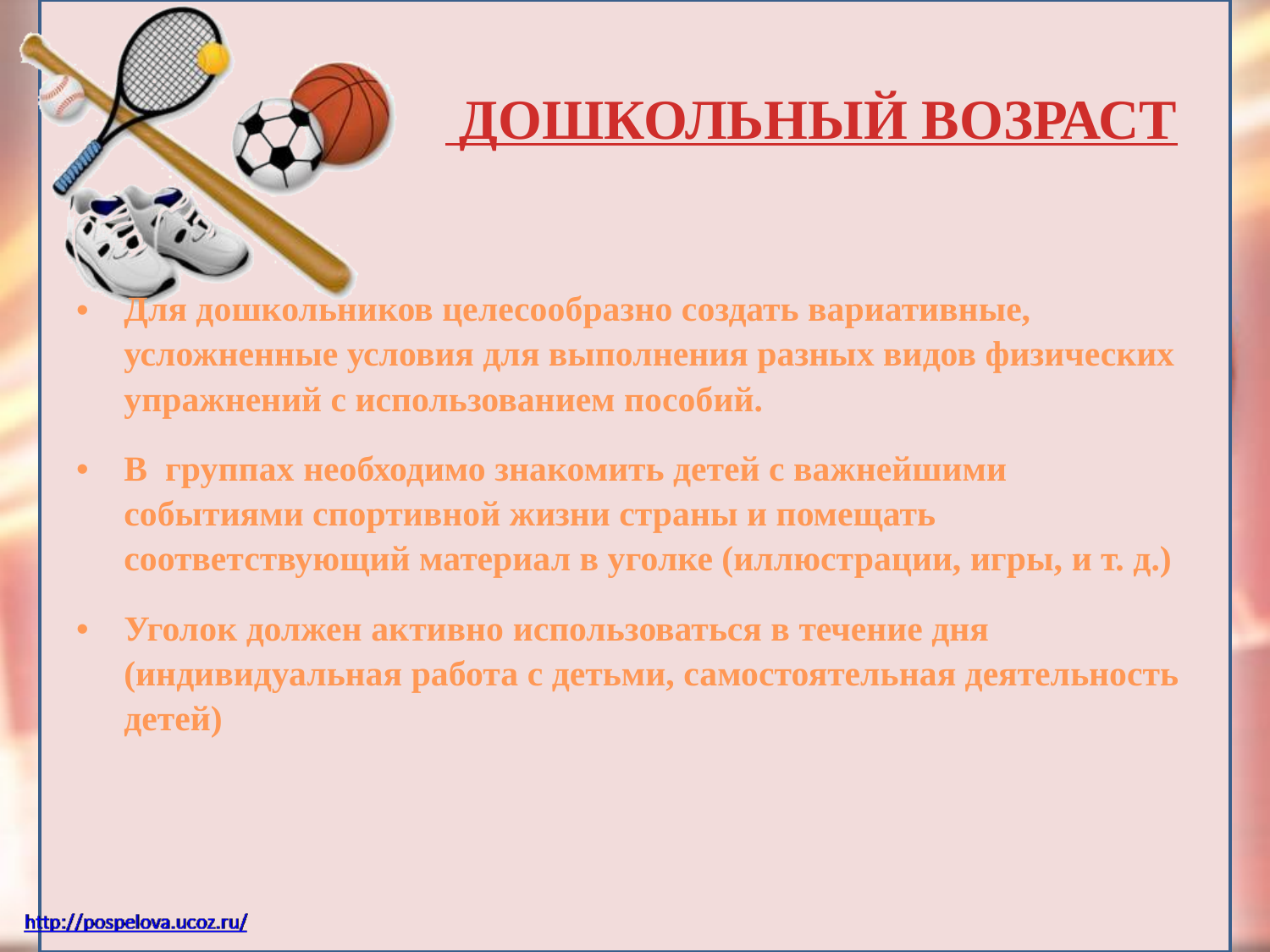

# ДОШКОЛЬНЫЙ ВОЗРАСТ
Для дошкольников целесообразно создать вариативные, усложненные условия для выполнения разных видов физических упражнений с использованием пособий.
В  группах необходимо знакомить детей с важнейшими событиями спортивной жизни страны и помещать соответствующий материал в уголке (иллюстрации, игры, и т. д.)
Уголок должен активно использоваться в течение дня (индивидуальная работа с детьми, самостоятельная деятельность детей)